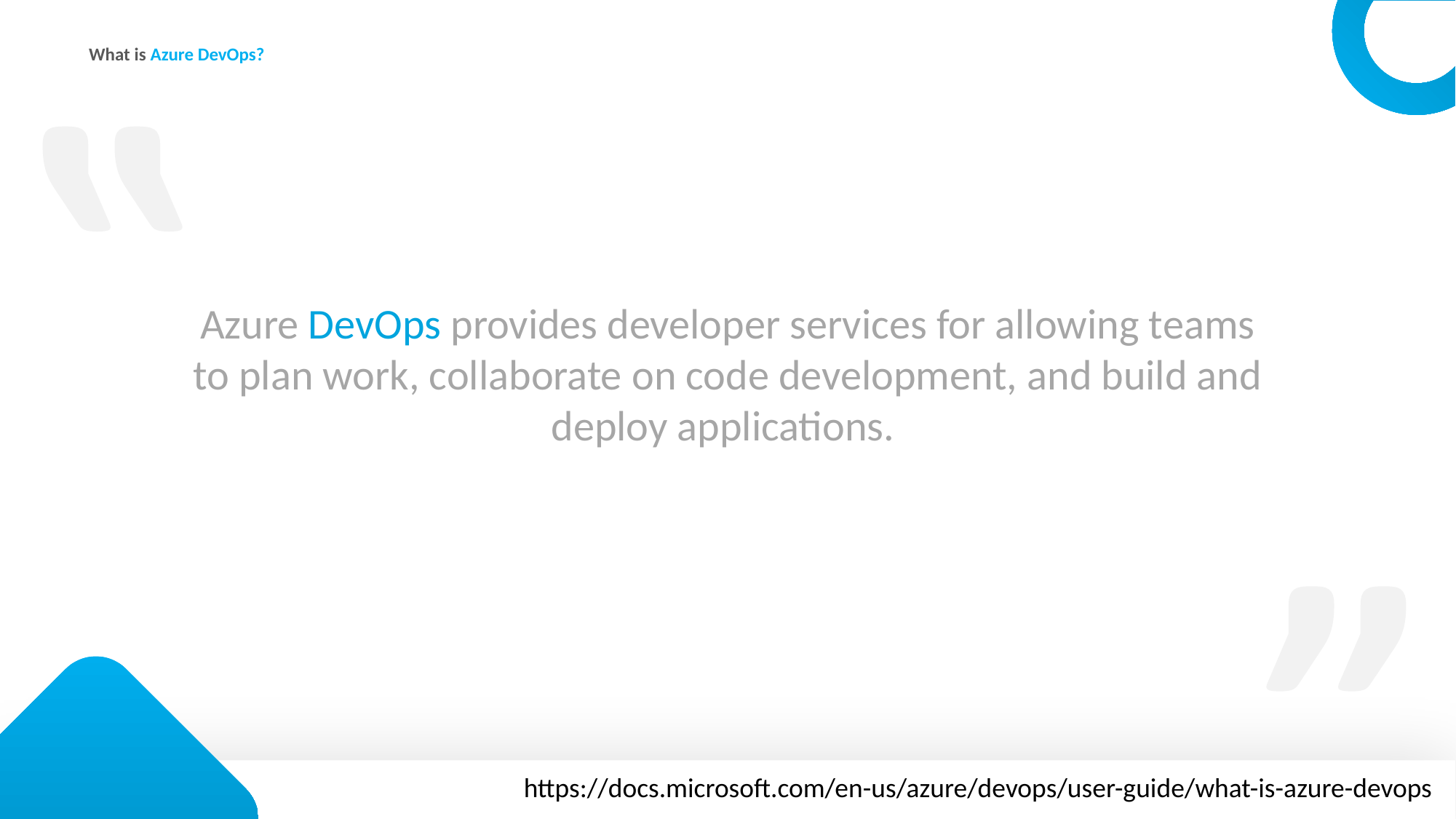

What is Azure DevOps?

Azure DevOps provides developer services for allowing teams to plan work, collaborate on code development, and build and deploy applications.

https://docs.microsoft.com/en-us/azure/devops/user-guide/what-is-azure-devops